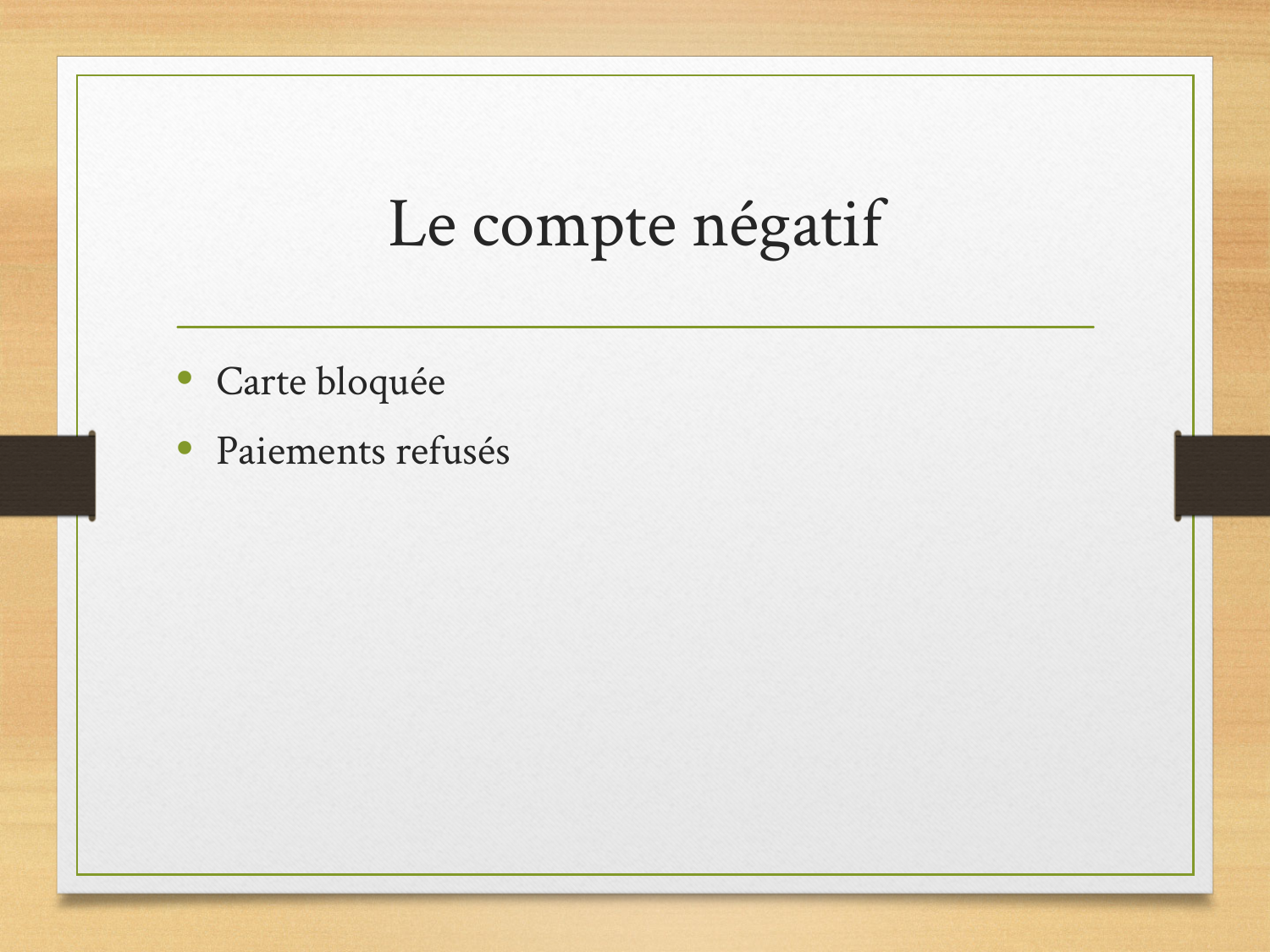

# Le compte négatif
Carte bloquée
Paiements refusés